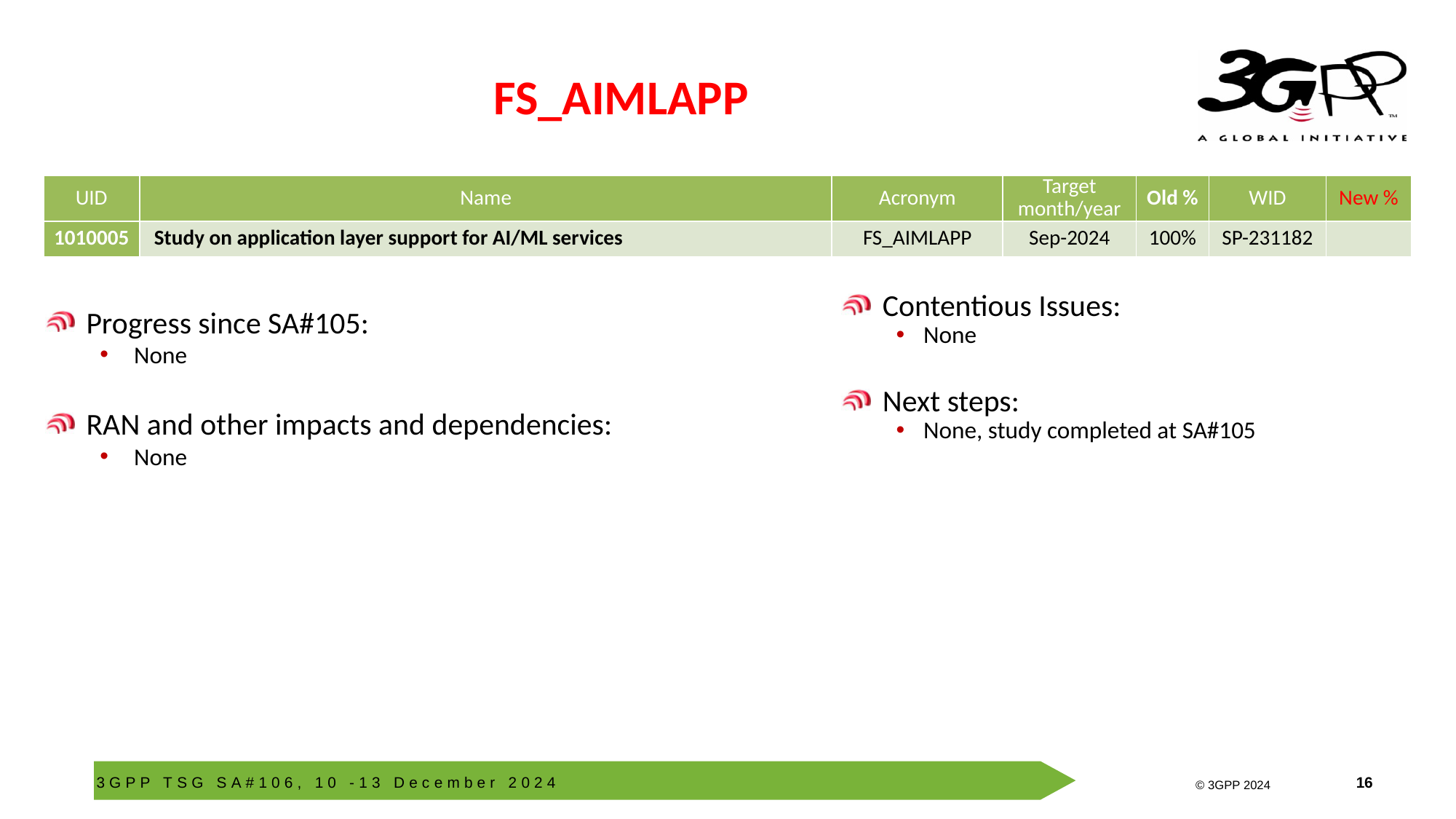

# FS_AIMLAPP
| UID | Name | Acronym | Target month/year | Old % | WID | New % |
| --- | --- | --- | --- | --- | --- | --- |
| 1010005 | Study on application layer support for AI/ML services | FS\_AIMLAPP | Sep-2024 | 100% | SP-231182 |  |
Contentious Issues:
None

Next steps:
None, study completed at SA#105
Progress since SA#105:
None

RAN and other impacts and dependencies:
None